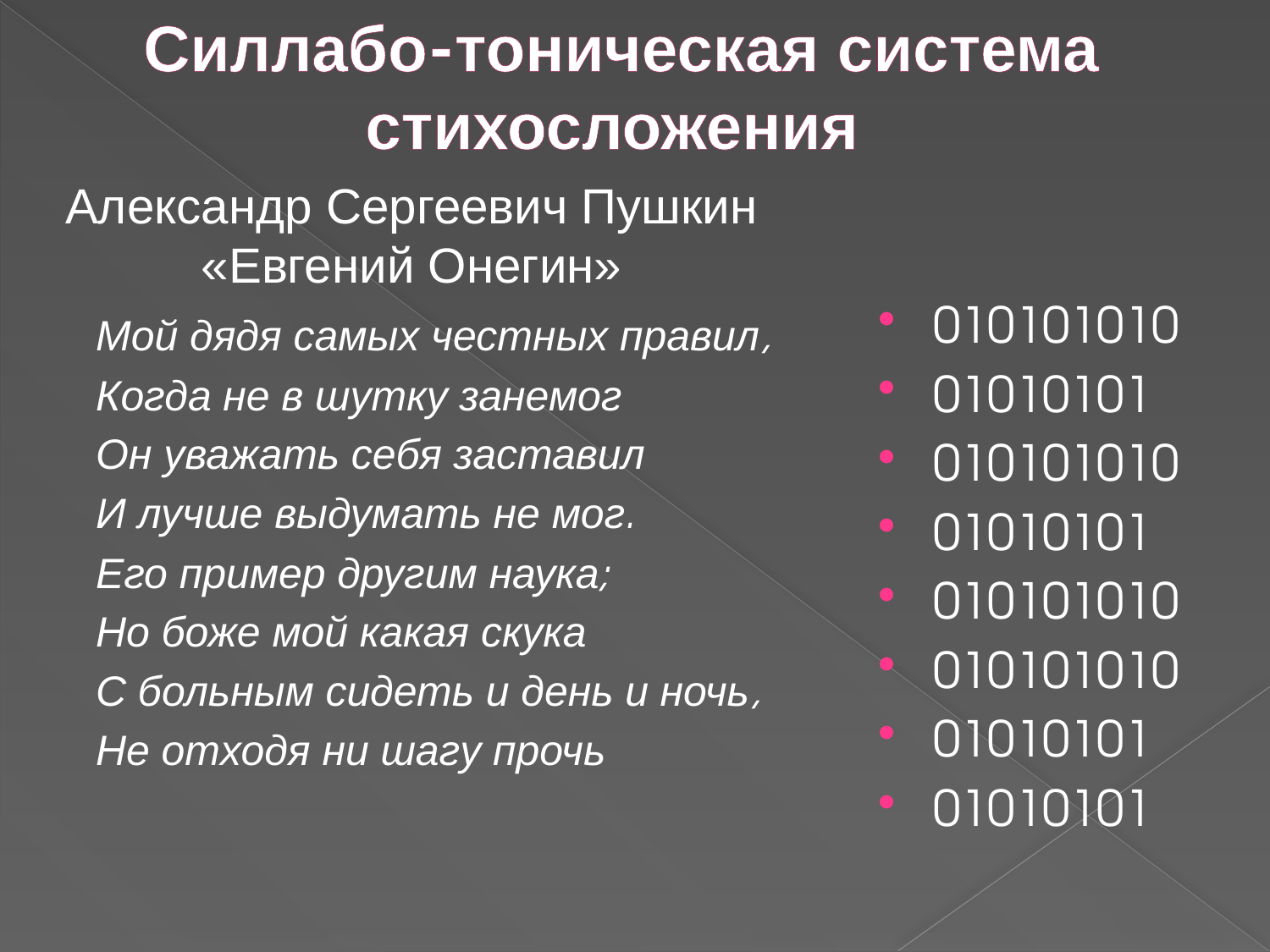

# Силлабо-тоническая система стихосложения
Александр Сергеевич Пушкин «Евгений Онегин»
010101010
01010101
010101010
01010101
010101010
010101010
01010101
01010101

Мой дядя самых честных правил,
Когда не в шутку занемог
Он уважать себя заставил
И лучше выдумать не мог.
Его пример другим наука;
Но боже мой какая скука
С больным сидеть и день и ночь,
Не отходя ни шагу прочь